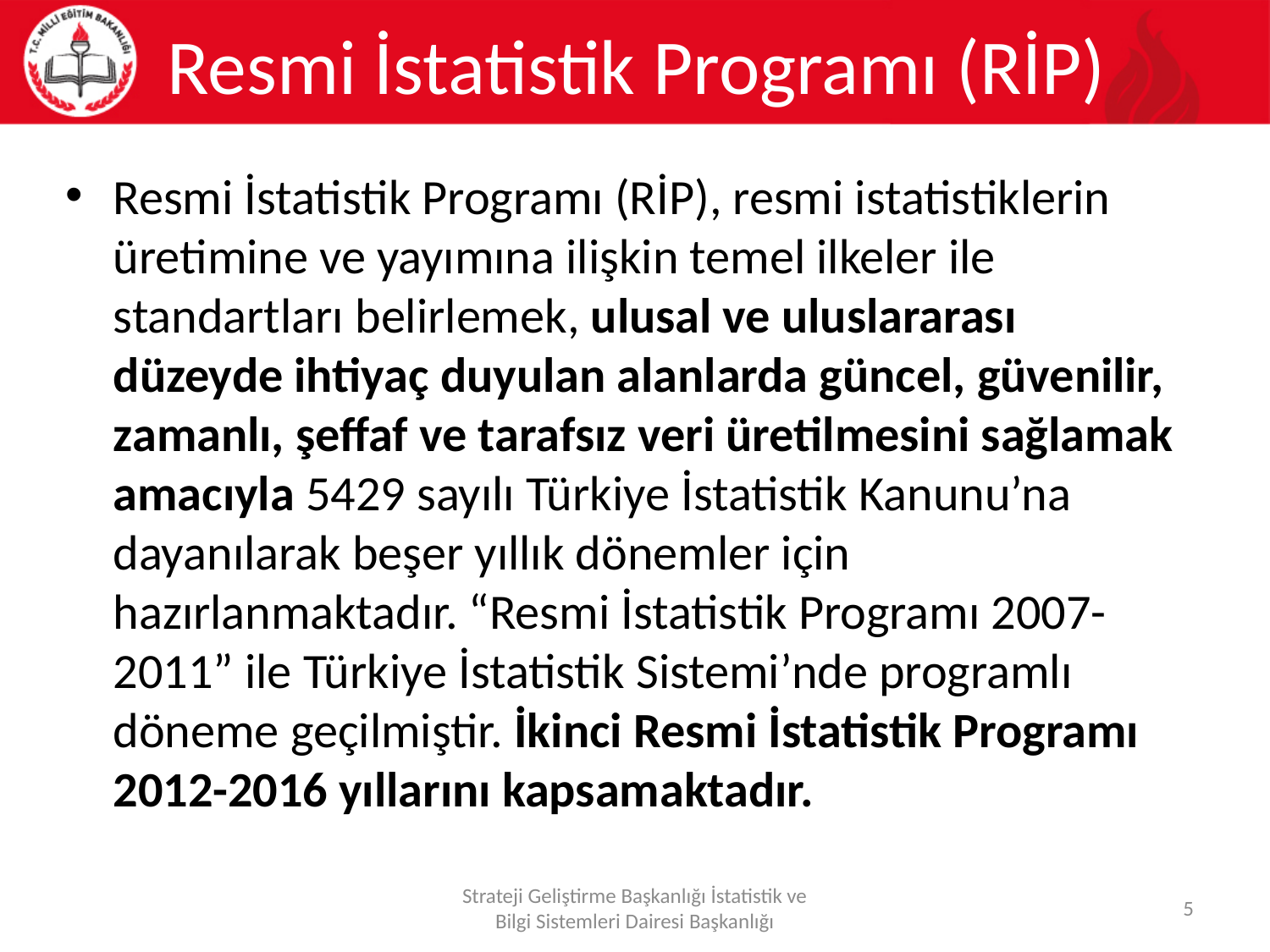

# Resmi İstatistik Programı (RİP)
Resmi İstatistik Programı (RİP), resmi istatistiklerin üretimine ve yayımına ilişkin temel ilkeler ile standartları belirlemek, ulusal ve uluslararası düzeyde ihtiyaç duyulan alanlarda güncel, güvenilir, zamanlı, şeffaf ve tarafsız veri üretilmesini sağlamak amacıyla 5429 sayılı Türkiye İstatistik Kanunu’na dayanılarak beşer yıllık dönemler için hazırlanmaktadır. “Resmi İstatistik Programı 2007-2011” ile Türkiye İstatistik Sistemi’nde programlı döneme geçilmiştir. İkinci Resmi İstatistik Programı 2012-2016 yıllarını kapsamaktadır.
Strateji Geliştirme Başkanlığı İstatistik ve Bilgi Sistemleri Dairesi Başkanlığı
5